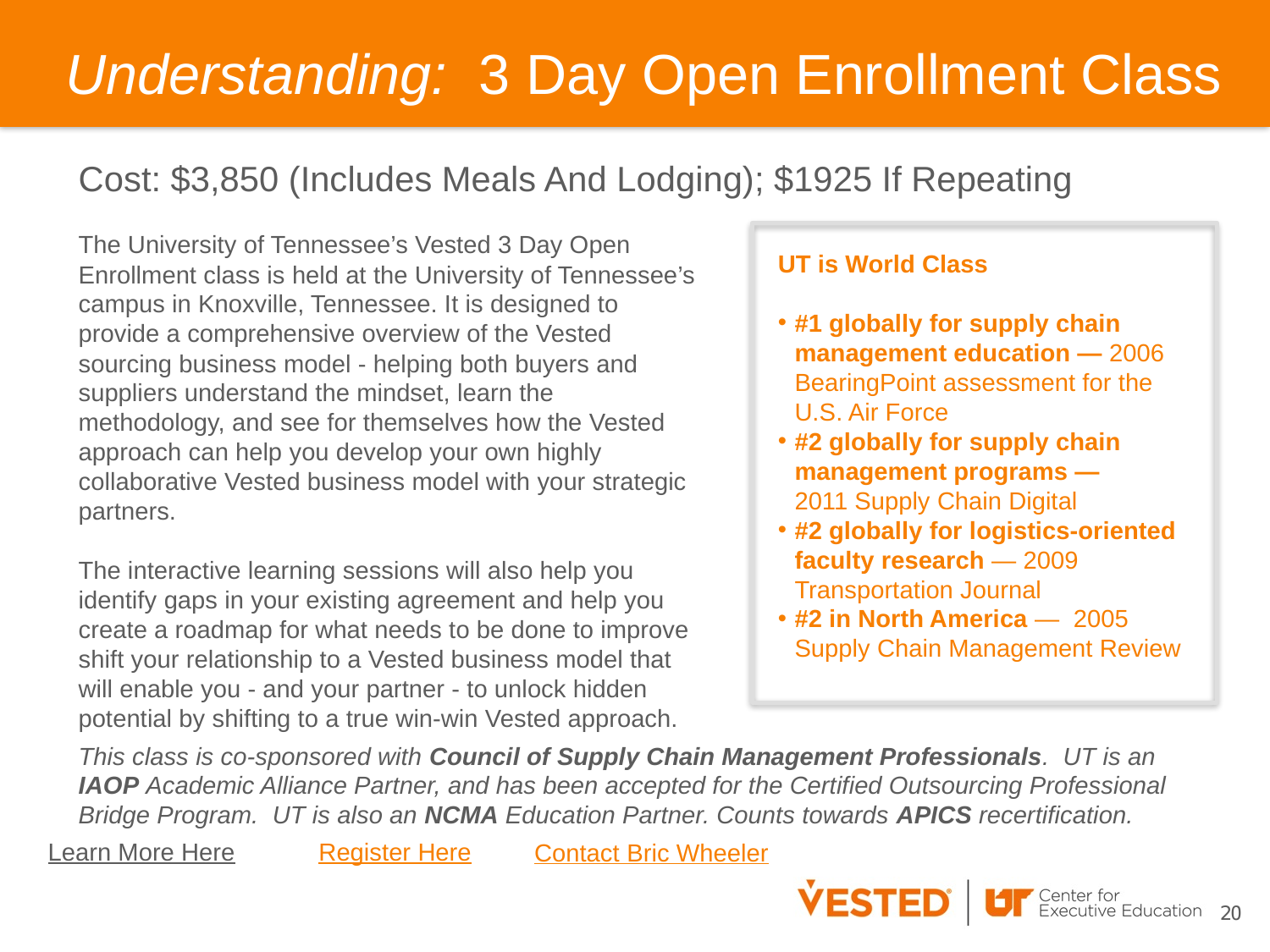

# Understanding:  3 Day Open Enrollment Class
Cost: $3,850 (Includes Meals And Lodging); $1925 If Repeating
The University of Tennessee’s Vested 3 Day Open Enrollment class is held at the University of Tennessee’s campus in Knoxville, Tennessee. It is designed to provide a comprehensive overview of the Vested sourcing business model - helping both buyers and suppliers understand the mindset, learn the methodology, and see for themselves how the Vested approach can help you develop your own highly collaborative Vested business model with your strategic partners.

The interactive learning sessions will also help you identify gaps in your existing agreement and help you create a roadmap for what needs to be done to improve shift your relationship to a Vested business model that will enable you - and your partner - to unlock hidden potential by shifting to a true win-win Vested approach.

UT is World Class

#1 globally for supply chain management education — 2006 BearingPoint assessment for the U.S. Air Force
#2 globally for supply chain management programs — 2011 Supply Chain Digital
#2 globally for logistics-oriented faculty research — 2009 Transportation Journal
#2 in North America —  2005 Supply Chain Management Review
This class is co-sponsored with Council of Supply Chain Management Professionals.  UT is an IAOP Academic Alliance Partner, and has been accepted for the Certified Outsourcing Professional Bridge Program.  UT is also an NCMA Education Partner. Counts towards APICS recertification.
Learn More Here
Register Here
Contact Bric Wheeler
20